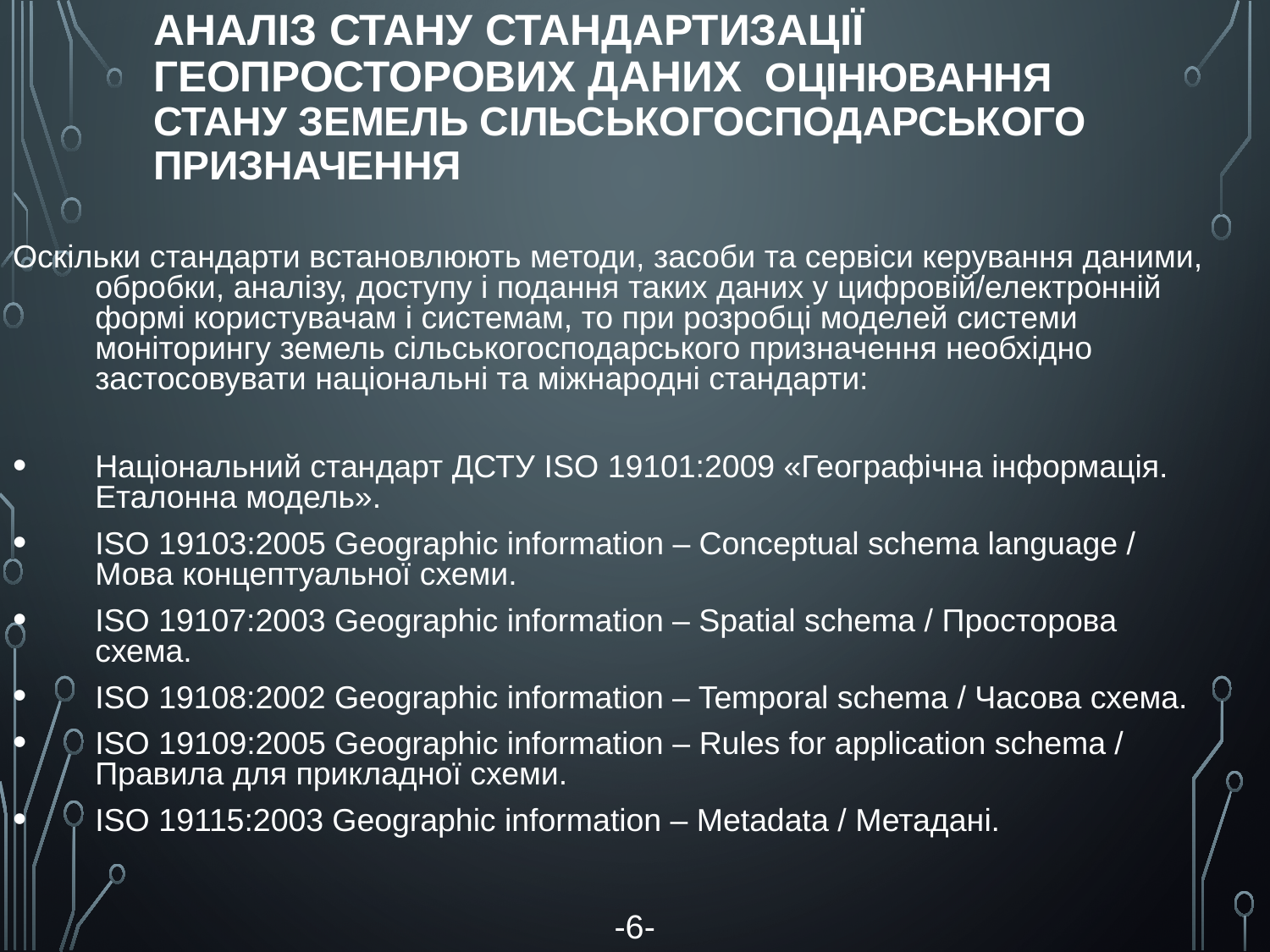

# Аналіз стану стандартизації геопросторових даних  оцінювання стану земель сільськогосподарського призначення
Оскільки стандарти встановлюють методи, засоби та сервіси керування даними, обробки, аналізу, доступу і подання таких даних у цифровій/електронній формі користувачам і системам, то при розробці моделей системи моніторингу земель сільськогосподарського призначення необхідно застосовувати національні та міжнародні стандарти:

Національний стандарт ДСТУ ISO 19101:2009 «Географічна інформація. Еталонна модель».
ISO 19103:2005 Geographic information – Conceptual schema language / Мова концептуальної схеми.
ISO 19107:2003 Geographic information – Spatial schema / Просторова схема.
ISO 19108:2002 Geographic information – Temporal schema / Часова схема.
ISO 19109:2005 Geographic information – Rules for application schema / Правила для прикладної схеми.
ISO 19115:2003 Geographic information – Metadata / Метадані.
-6-